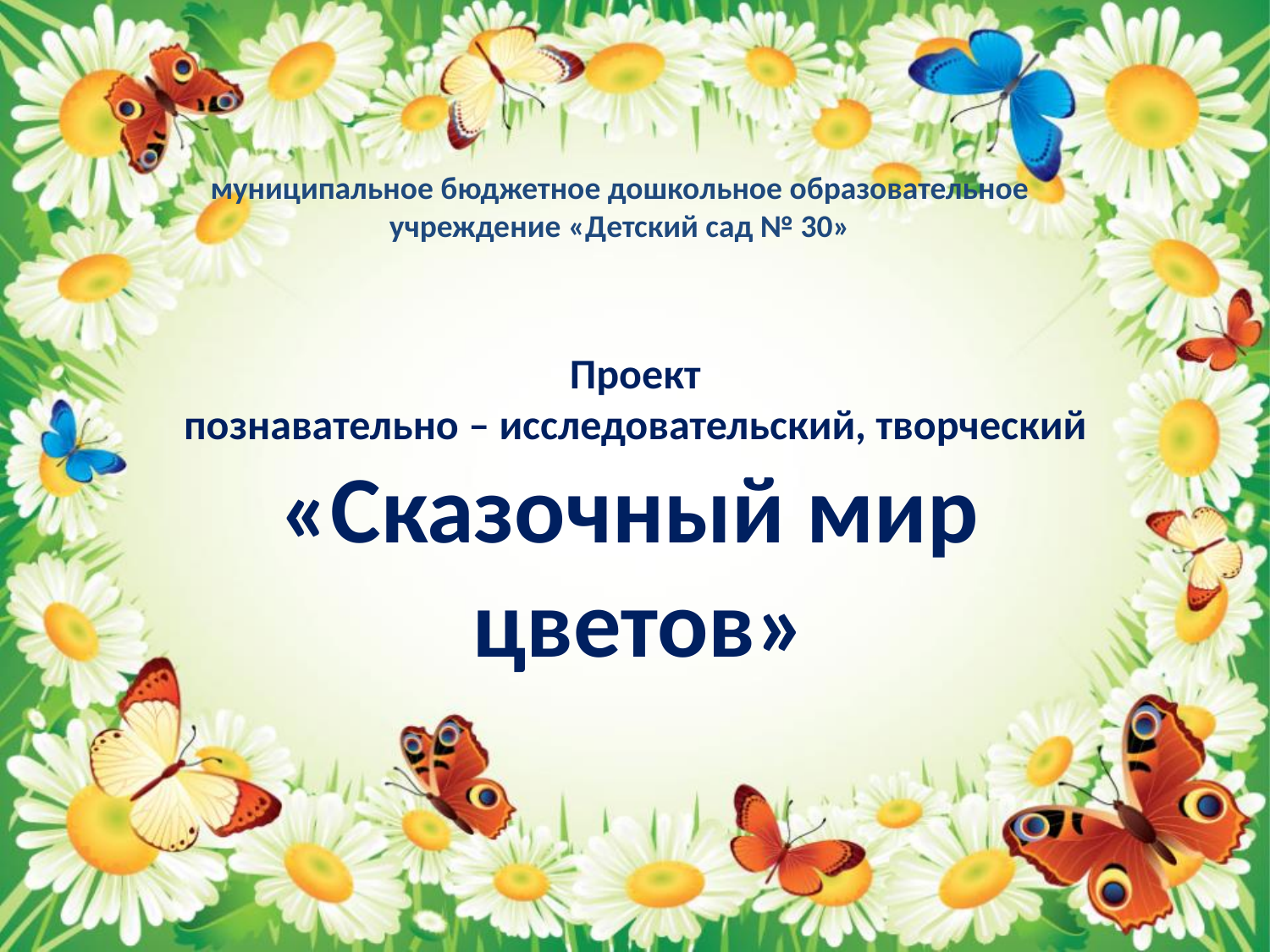

муниципальное бюджетное дошкольное образовательное учреждение «Детский сад № 30»
# Проект познавательно – исследовательский, творческий «Сказочный мир цветов»